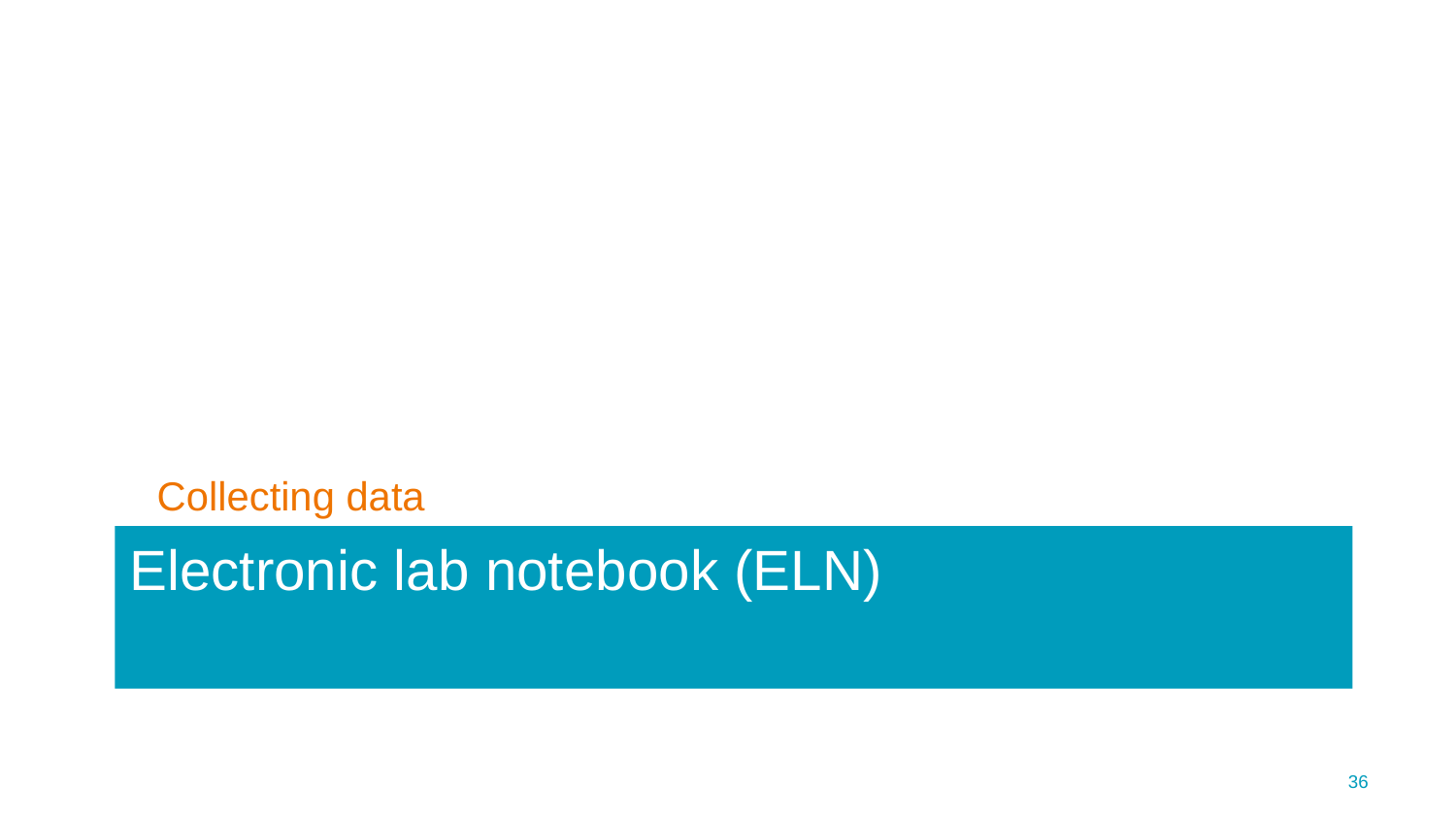

Collecting data
# Electronic lab notebook (ELN)
36